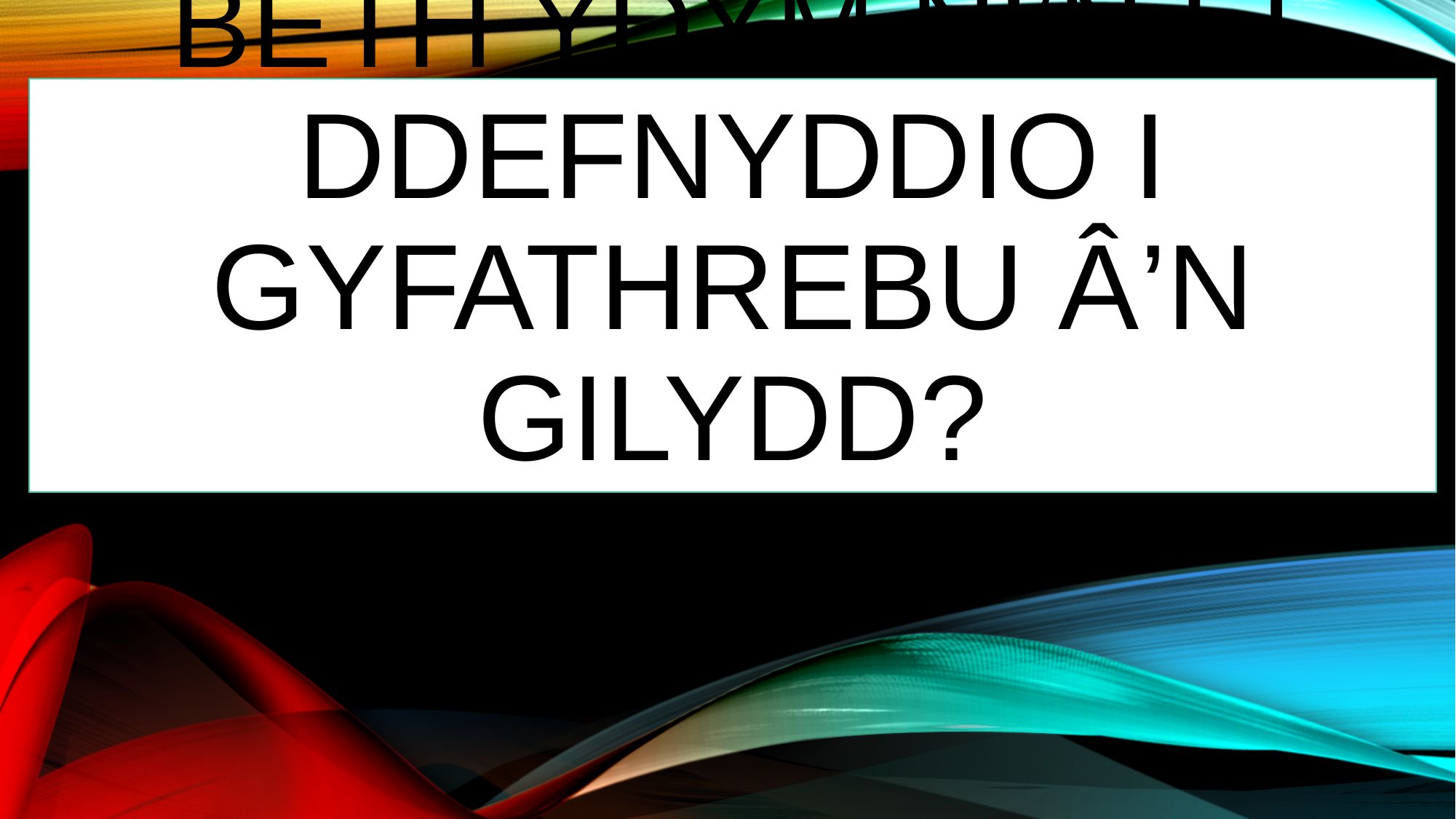

# BETH YDYM NI’N EI DDEFNYDDIO I GYFATHREBU Â’N GILYDD?